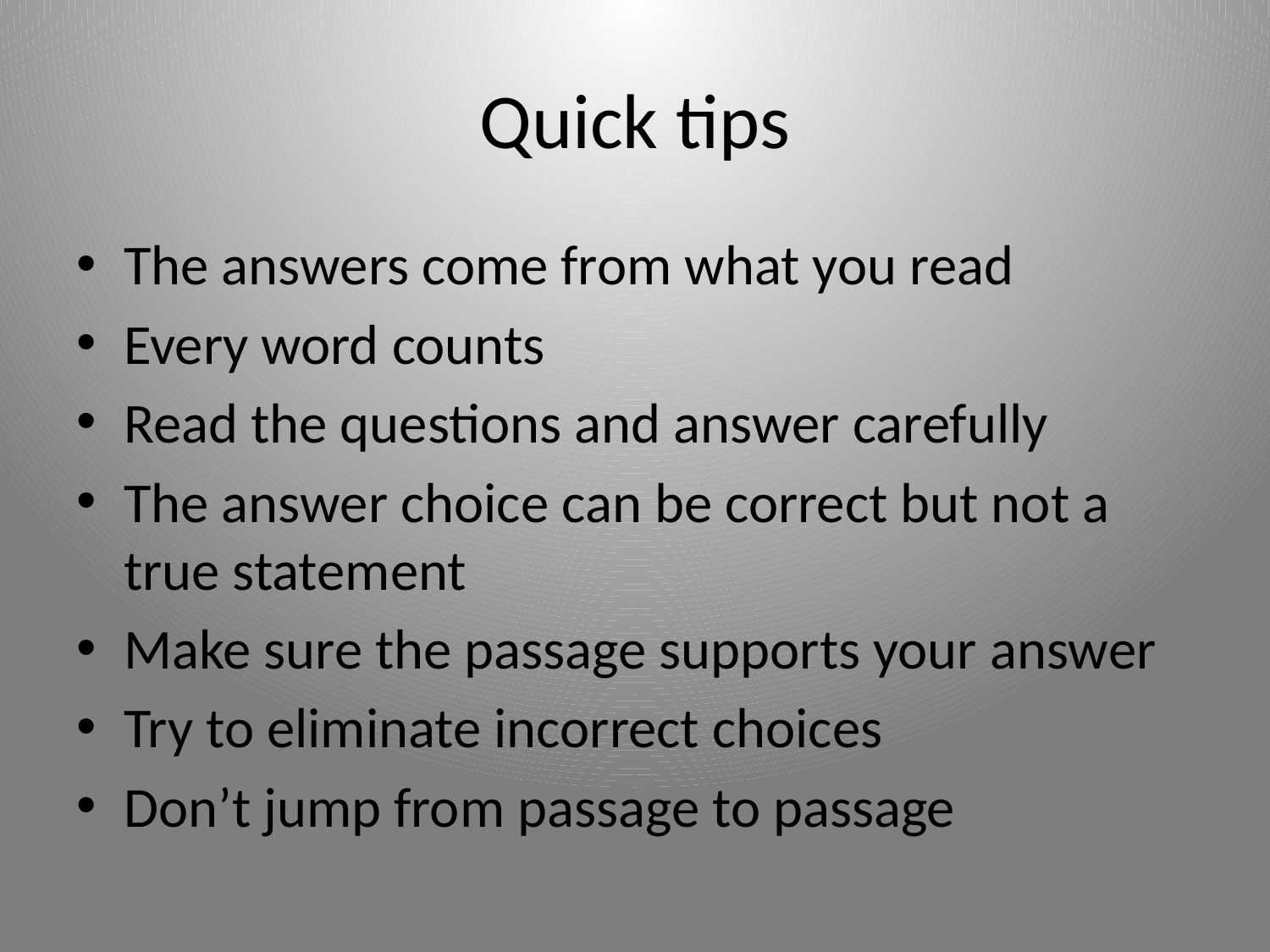

# Quick tips
The answers come from what you read
Every word counts
Read the questions and answer carefully
The answer choice can be correct but not a true statement
Make sure the passage supports your answer
Try to eliminate incorrect choices
Don’t jump from passage to passage